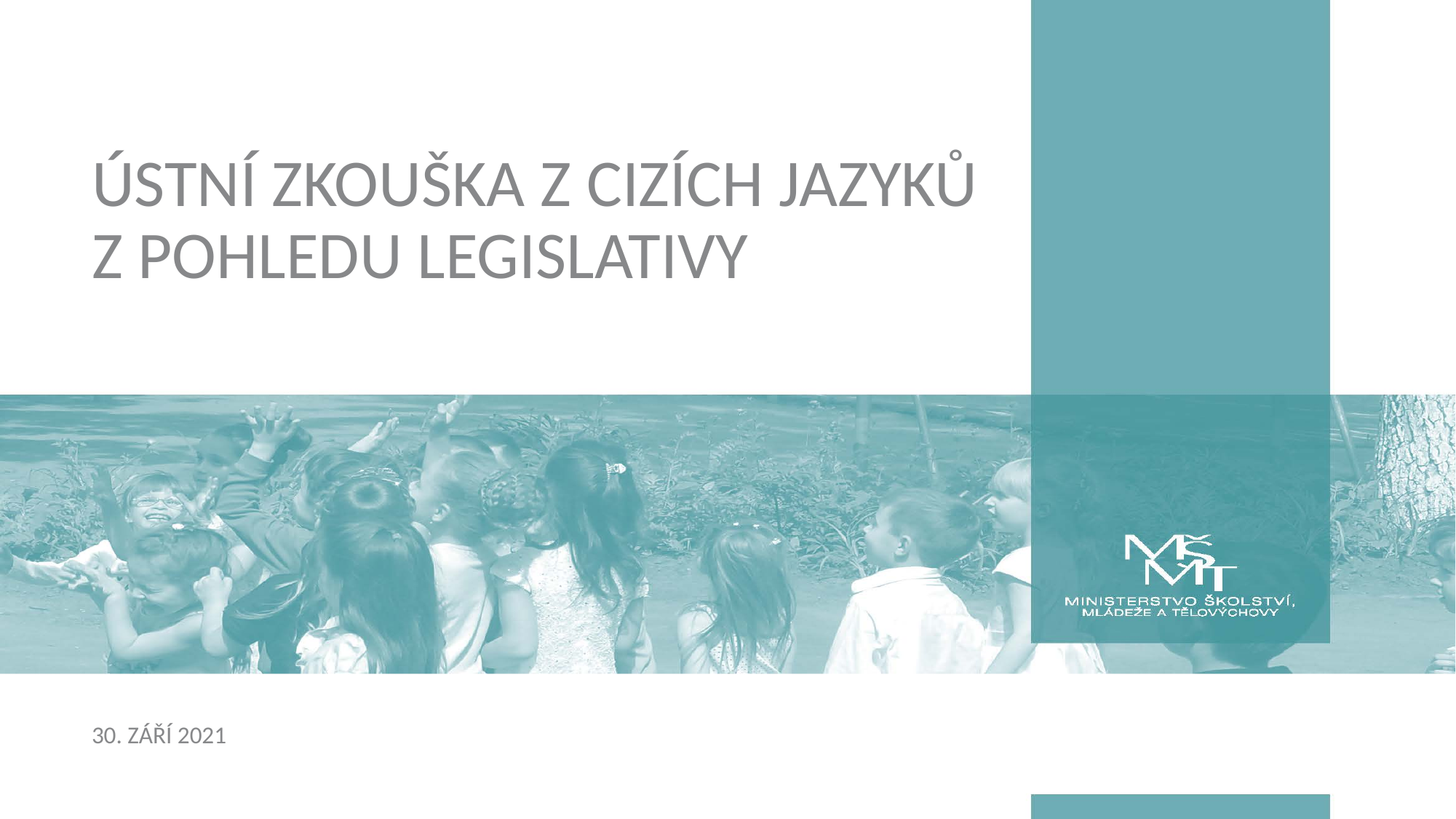

# Ústní zkouška z cizích jazyků z pohledu legislativy
30. září 2021